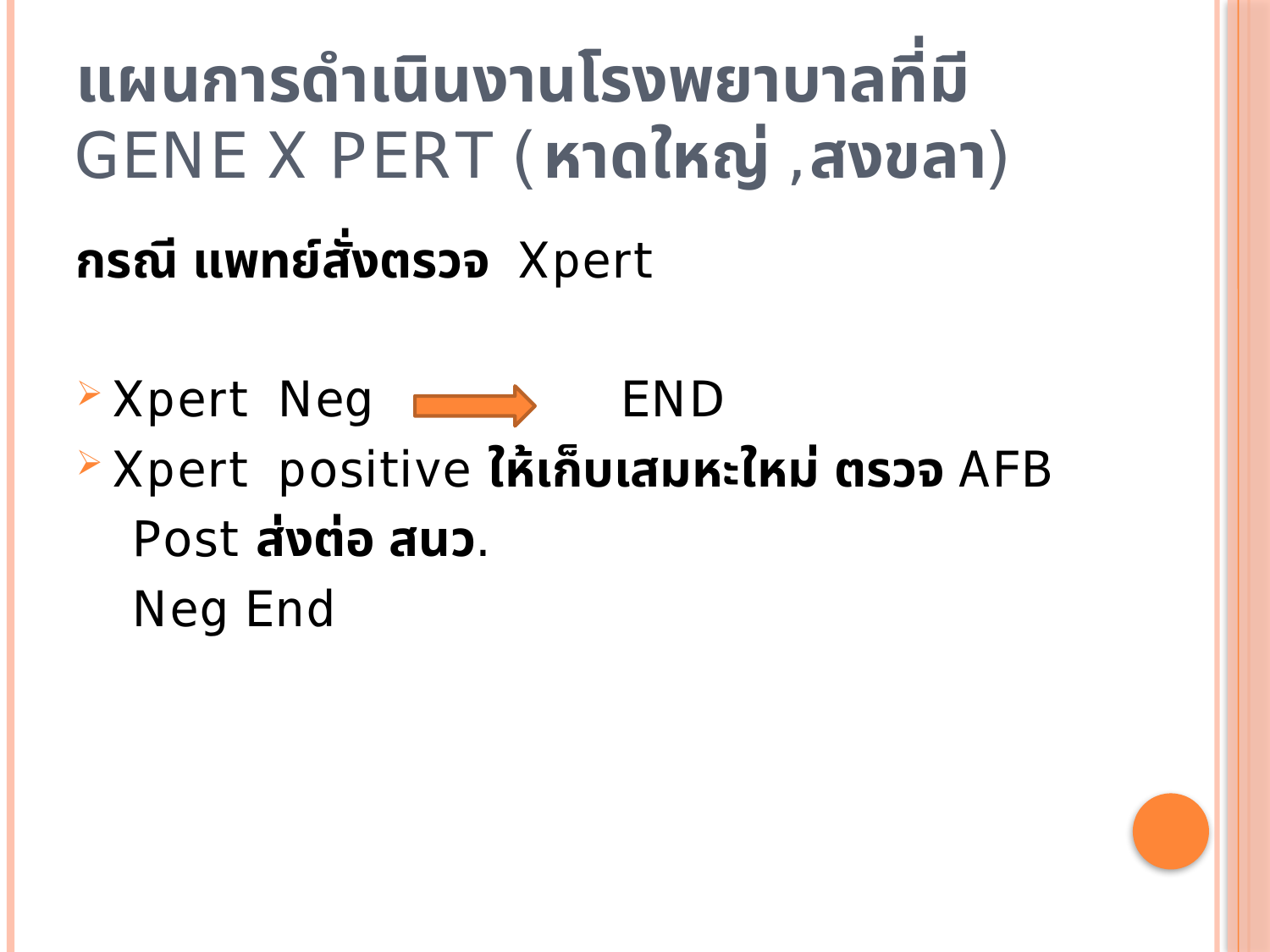

# แผนการดำเนินงานโรงพยาบาลที่มี gene X pert (หาดใหญ่ ,สงขลา)
กรณี แพทย์สั่งตรวจ  Xpert

Xpert  Neg 		END
Xpert  positive ให้เก็บเสมหะใหม่ ตรวจ AFB
    Post ส่งต่อ สนว.
    Neg End